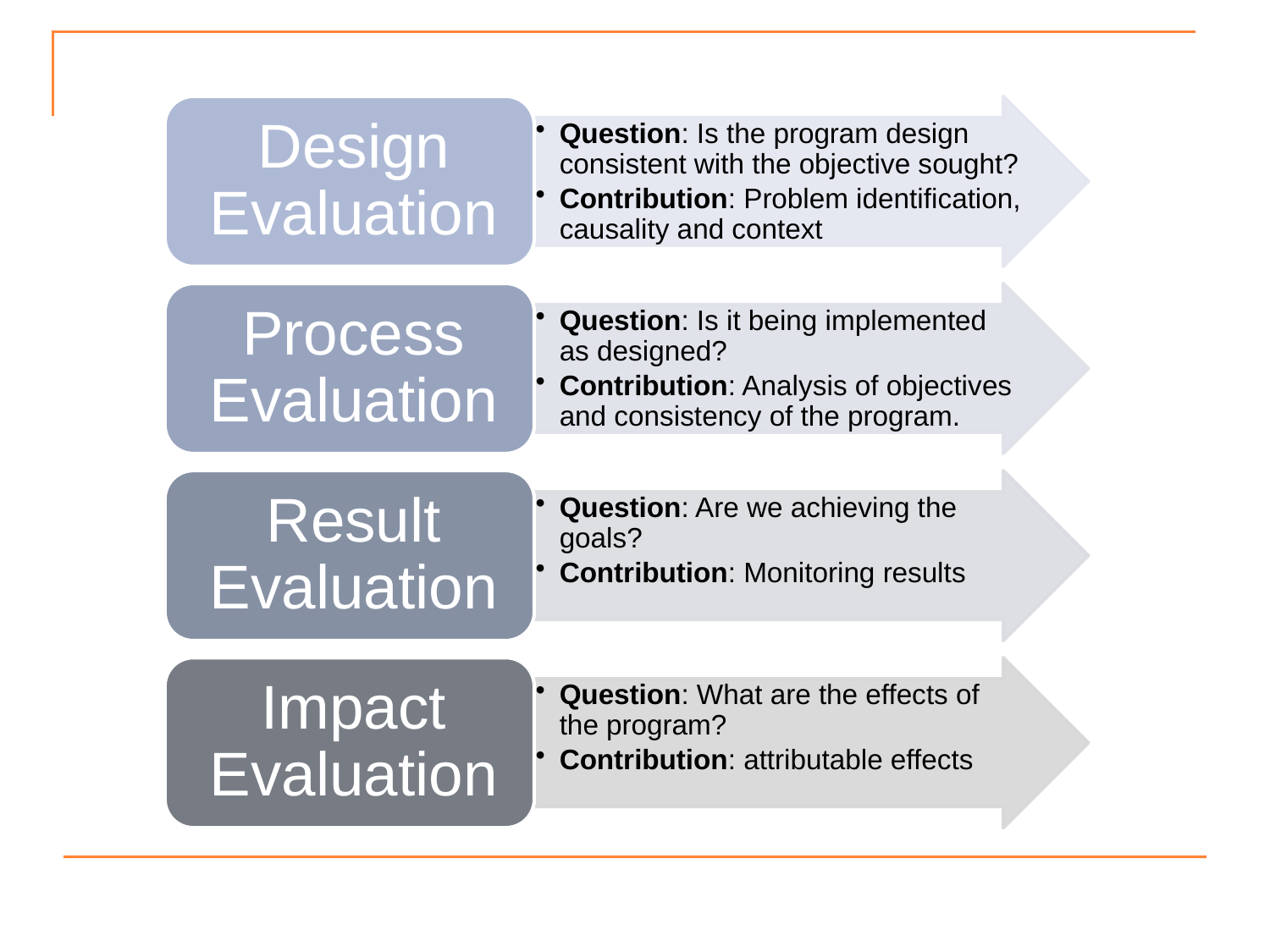

Question: Is the program design consistent with the objective sought?
Contribution: Problem identification, causality and context
Design Evaluation
Question: Is it being implemented as designed?
Contribution: Analysis of objectives and consistency of the program.
Process Evaluation
Question: Are we achieving the goals?
Contribution: Monitoring results
Result Evaluation
Question: What are the effects of the program?
Contribution: attributable effects
Impact Evaluation